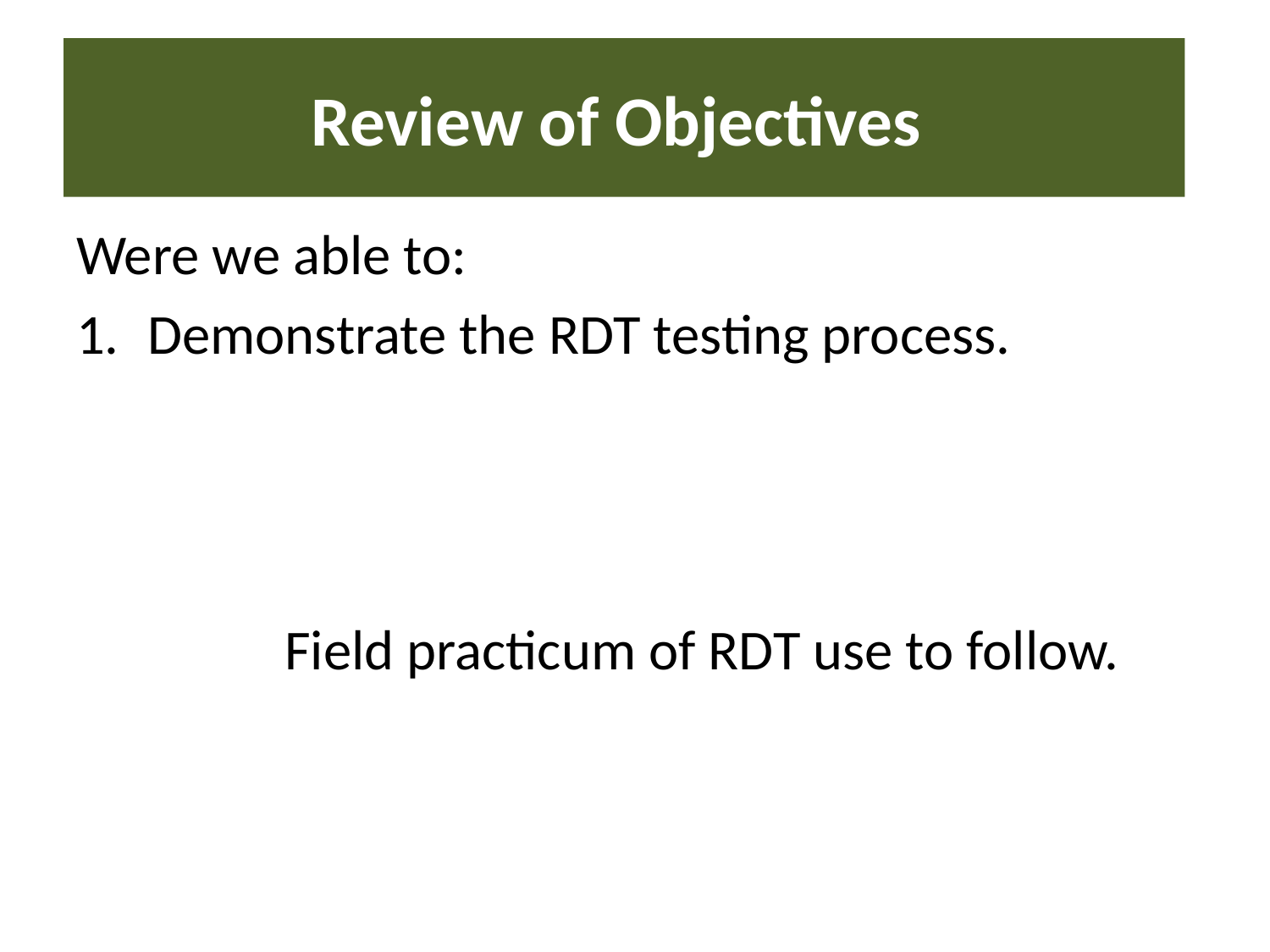

# Review of Objectives
Were we able to:
Demonstrate the RDT testing process.

  Field practicum of RDT use to follow.